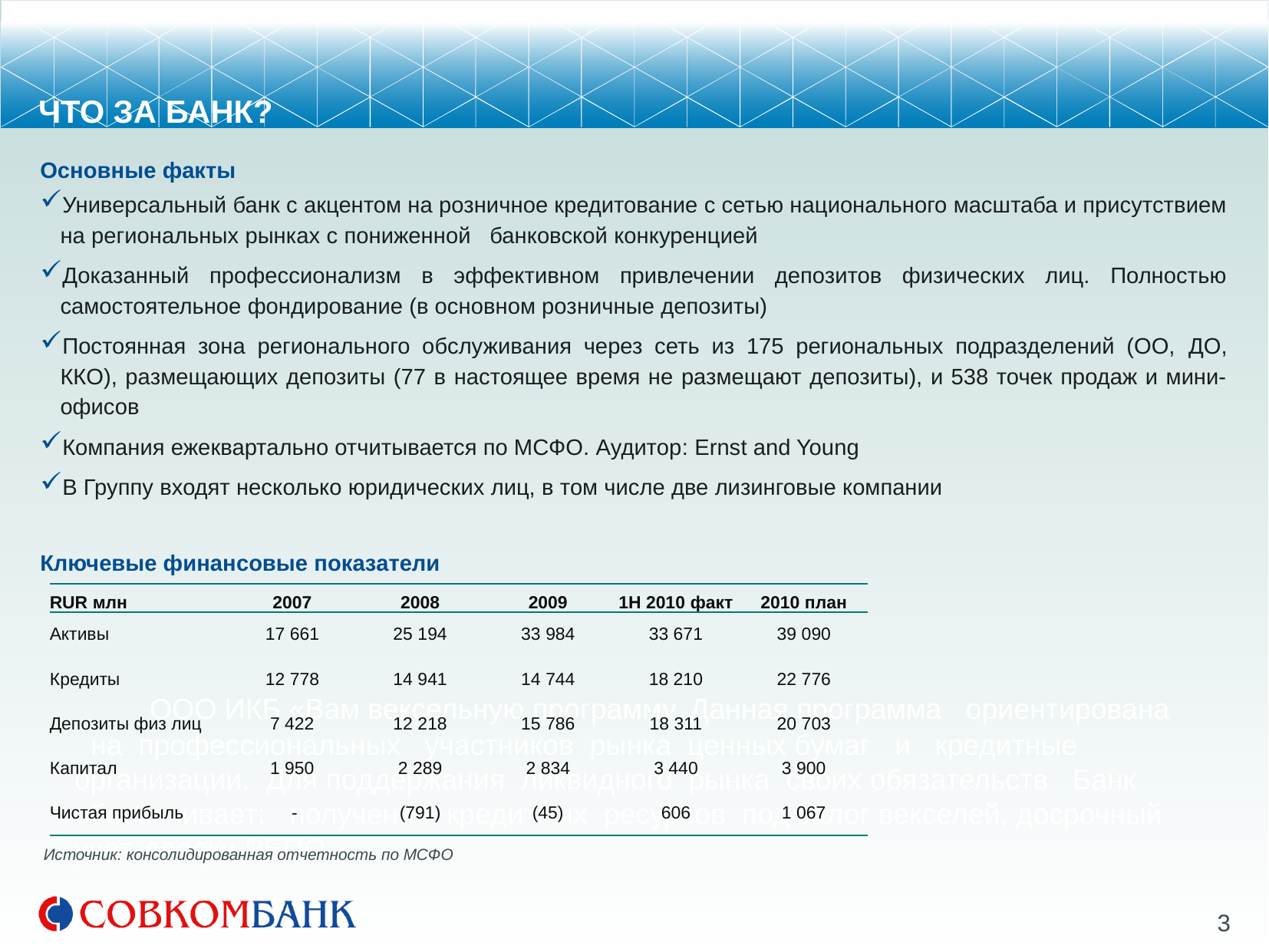

# ЧТО ЗА БАНК?
Основные факты
Универсальный банк с акцентом на розничное кредитование с сетью национального масштаба и присутствием на региональных рынках с пониженной   банковской конкуренцией
Доказанный профессионализм в эффективном привлечении депозитов физических лиц. Полностью самостоятельное фондирование (в основном розничные депозиты)
Постоянная зона регионального обслуживания через сеть из 175 региональных подразделений (ОО, ДО, ККО), размещающих депозиты (77 в настоящее время не размещают депозиты), и 538 точек продаж и мини-офисов
Компания ежеквартально отчитывается по МСФО. Аудитор: Ernst and Young
В Группу входят несколько юридических лиц, в том числе две лизинговые компании

Ключевые финансовые показатели

| RUR млн | 2007 | 2008 | 2009 | 1H 2010 факт | 2010 план |
| --- | --- | --- | --- | --- | --- |
| Активы | 17 661 | 25 194 | 33 984 | 33 671 | 39 090 |
| Кредиты | 12 778 | 14 941 | 14 744 | 18 210 | 22 776 |
| Депозиты физ лиц | 7 422 | 12 218 | 15 786 | 18 311 | 20 703 |
| Капитал | 1 950 | 2 289 | 2 834 | 3 440 | 3 900 |
| Чистая прибыль | - | (791) | (45) | 606 | 1 067 |
       ООО ИКБ «Вам вексельную программу. Данная программа   ориентирована   на  профессиональных   участников  рынка  ценных бумаг   и   кредитные  организации.  Для поддержания  ликвидного  рынка  своих обязательств   Банк   обеспечивает:   получение  кредитных  ресурсов  под залог векселей, досрочный учет, сделки РЕПО.
Источник: консолидированная отчетность по МСФО
3